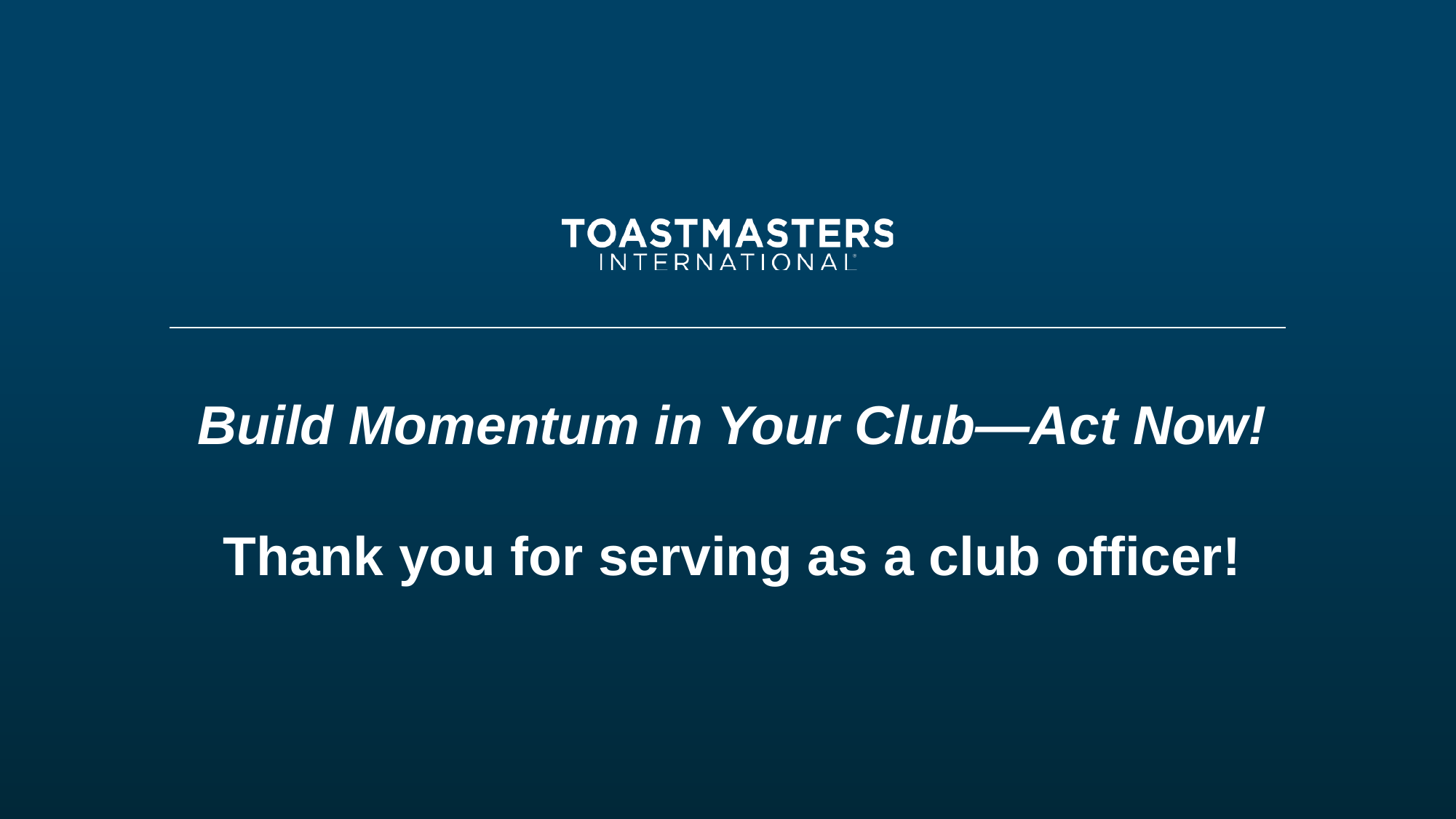

Build Momentum in Your Club—Act Now!

Thank you for serving as a club officer!